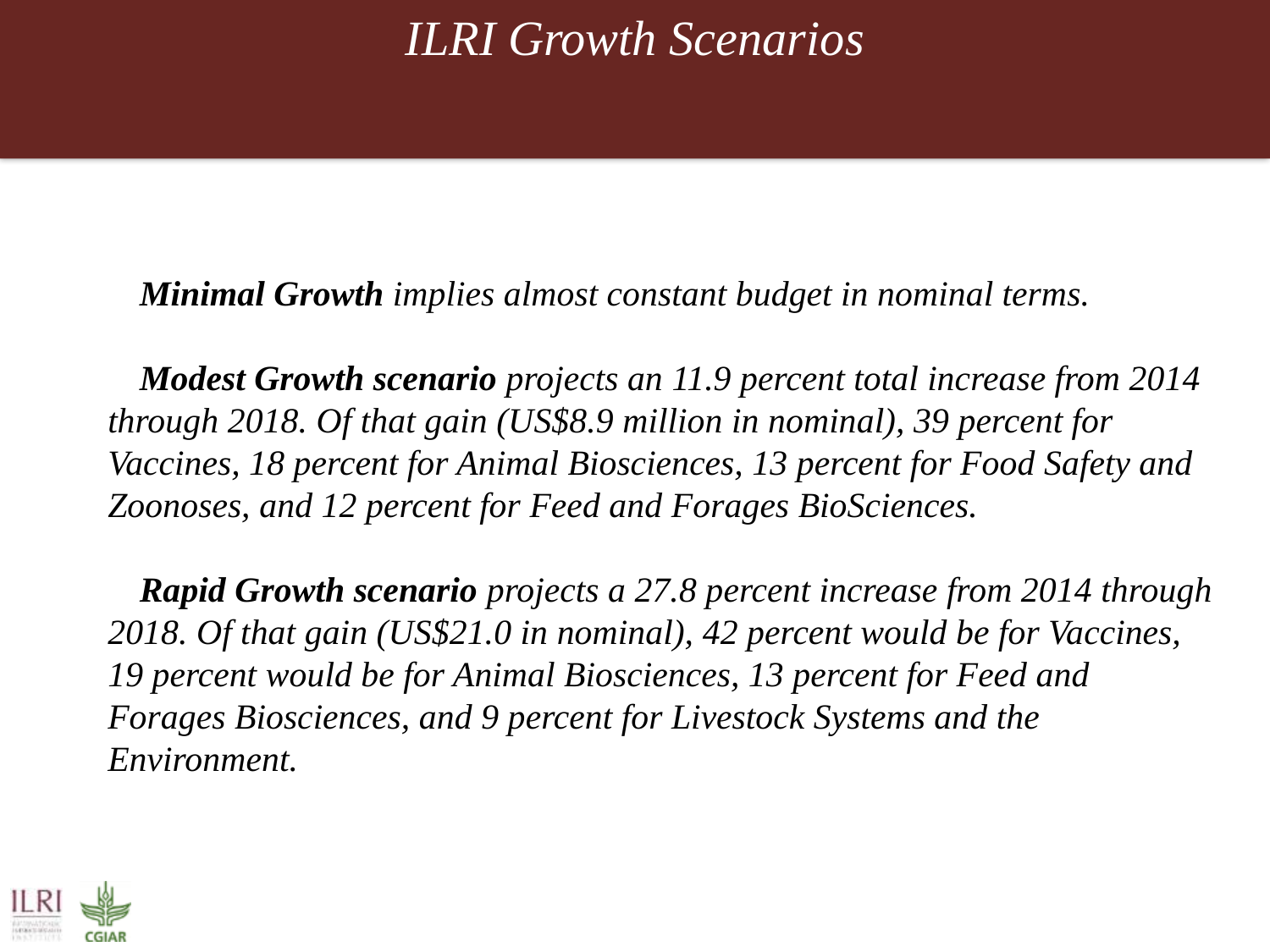

# ILRI Growth Scenarios

Minimal Growth implies almost constant budget in nominal terms.
Modest Growth scenario projects an 11.9 percent total increase from 2014 through 2018. Of that gain (US$8.9 million in nominal), 39 percent for Vaccines, 18 percent for Animal Biosciences, 13 percent for Food Safety and Zoonoses, and 12 percent for Feed and Forages BioSciences.
Rapid Growth scenario projects a 27.8 percent increase from 2014 through 2018. Of that gain (US$21.0 in nominal), 42 percent would be for Vaccines, 19 percent would be for Animal Biosciences, 13 percent for Feed and Forages Biosciences, and 9 percent for Livestock Systems and the Environment.